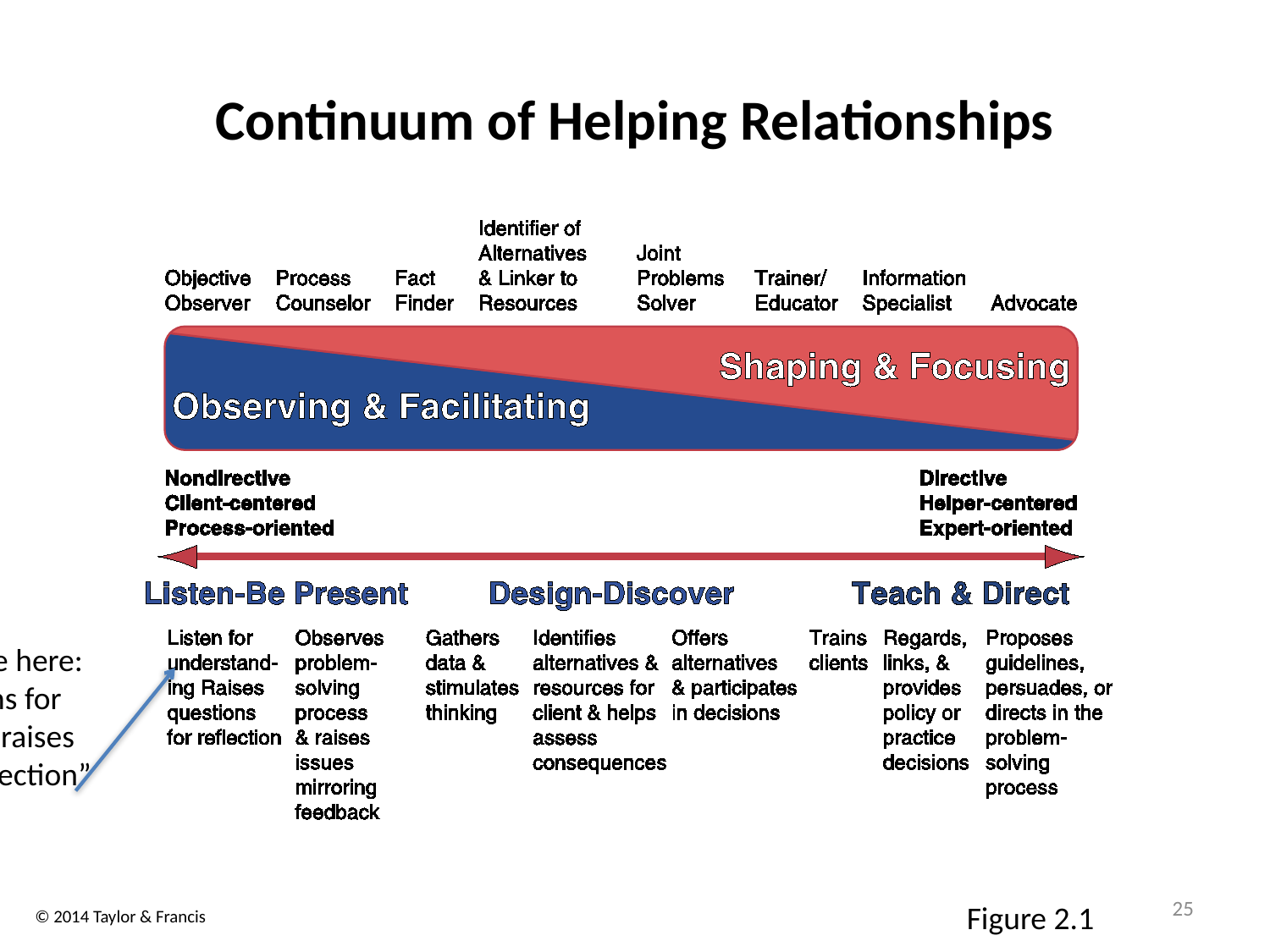

# Continuum of Helping Relationships

There is one issue here: Change to “Listens for understanding & raises questions for reflection”
25
Figure 2.1
© 2014 Taylor & Francis